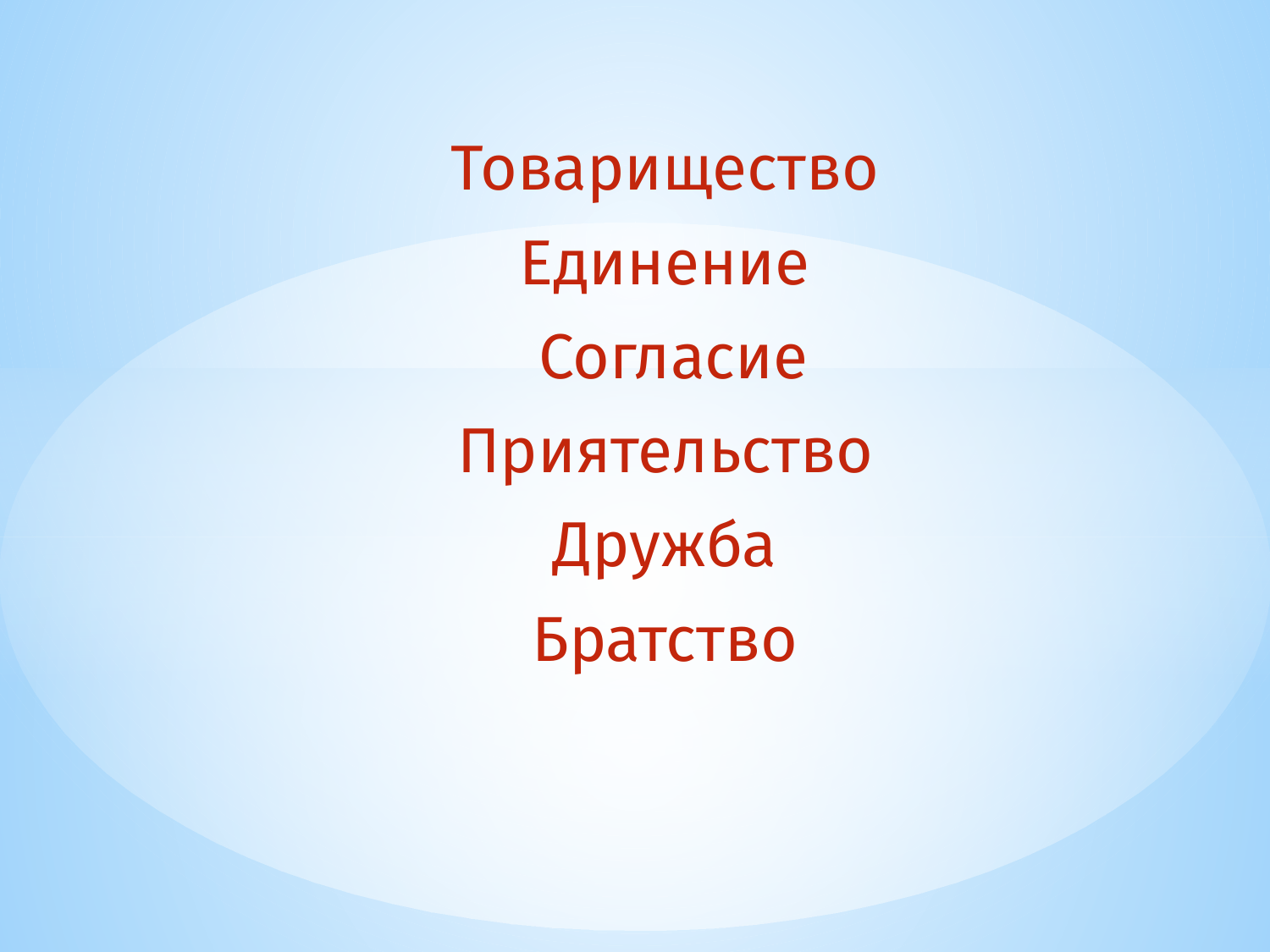

#

Товарищество
 Единение
 Согласие
 Приятельство
Дружба
Братство